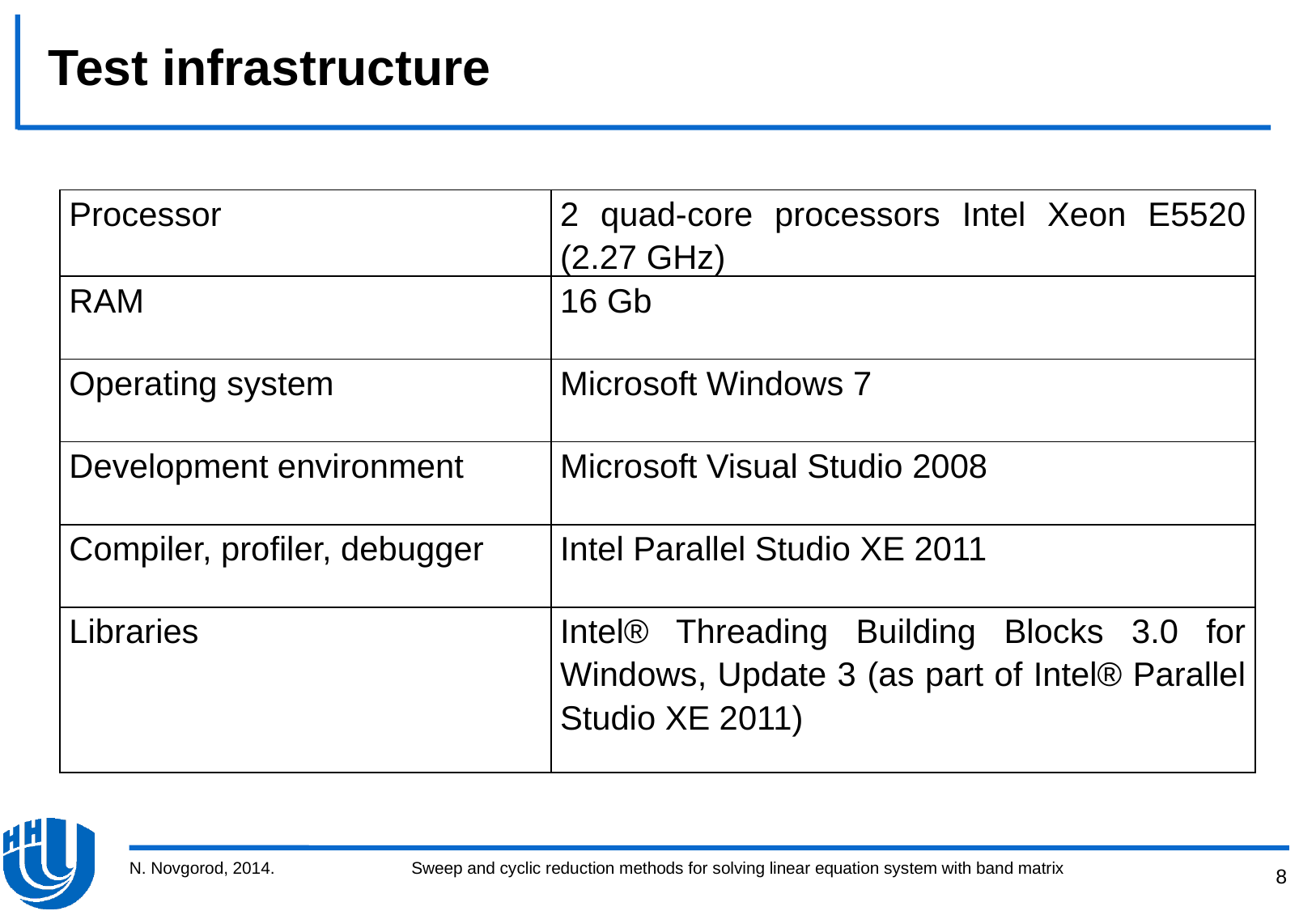

# Test infrastructure
| Processor | 2 quad-core processors Intel Xeon E5520 (2.27 GHz) |
| --- | --- |
| RAM | 16 Gb |
| Operating system | Microsoft Windows 7 |
| Development environment | Microsoft Visual Studio 2008 |
| Compiler, profiler, debugger | Intel Parallel Studio XE 2011 |
| Libraries | Intel® Threading Building Blocks 3.0 for Windows, Update 3 (as part of Intel® Parallel Studio XE 2011) |
N. Novgorod, 2014.
Sweep and cyclic reduction methods for solving linear equation system with band matrix